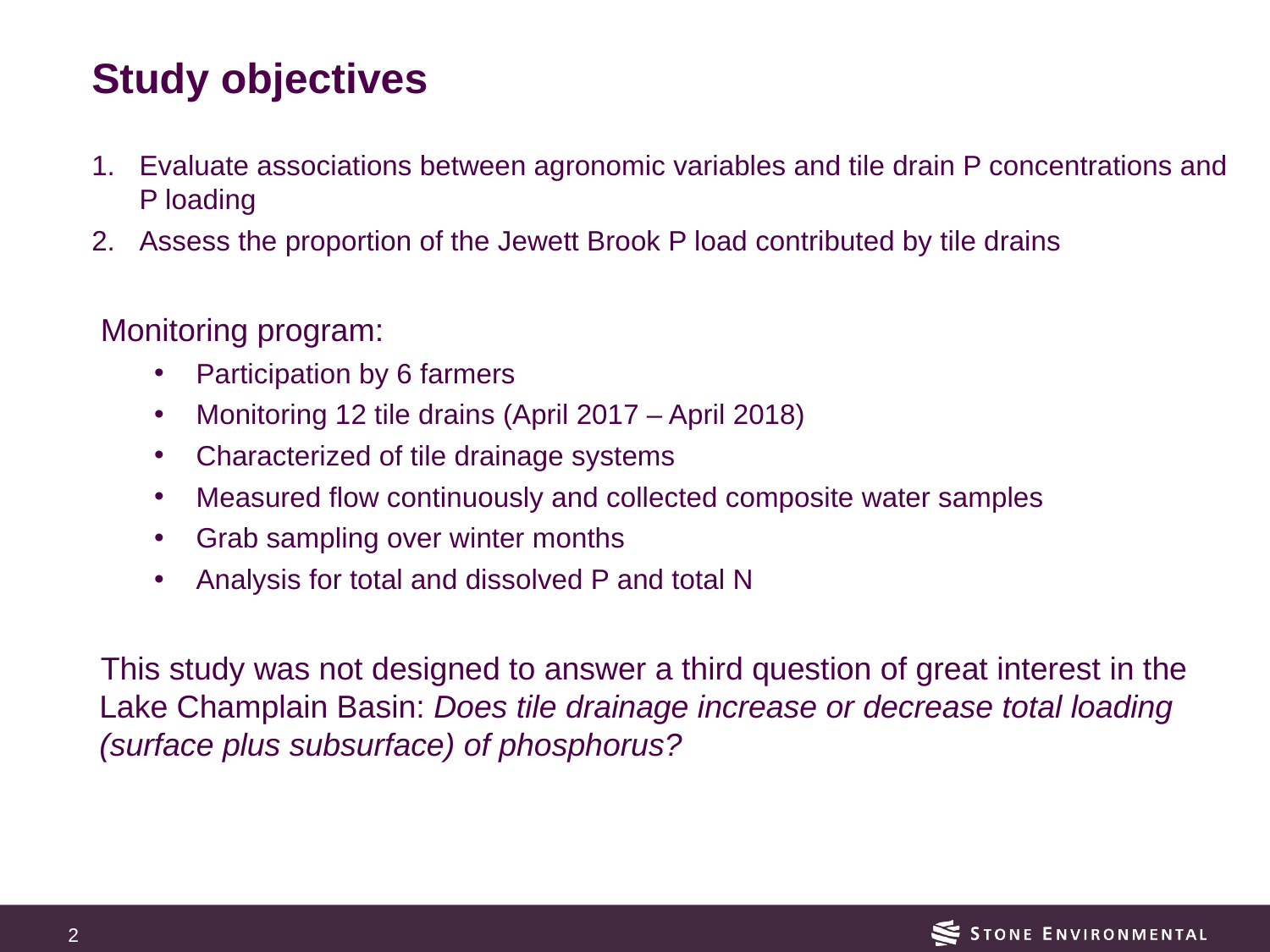

# Study objectives
Evaluate associations between agronomic variables and tile drain P concentrations and P loading
Assess the proportion of the Jewett Brook P load contributed by tile drains

Monitoring program:
Participation by 6 farmers
Monitoring 12 tile drains (April 2017 – April 2018)
Characterized of tile drainage systems
Measured flow continuously and collected composite water samples
Grab sampling over winter months
Analysis for total and dissolved P and total N

This study was not designed to answer a third question of great interest in the Lake Champlain Basin: Does tile drainage increase or decrease total loading (surface plus subsurface) of phosphorus?